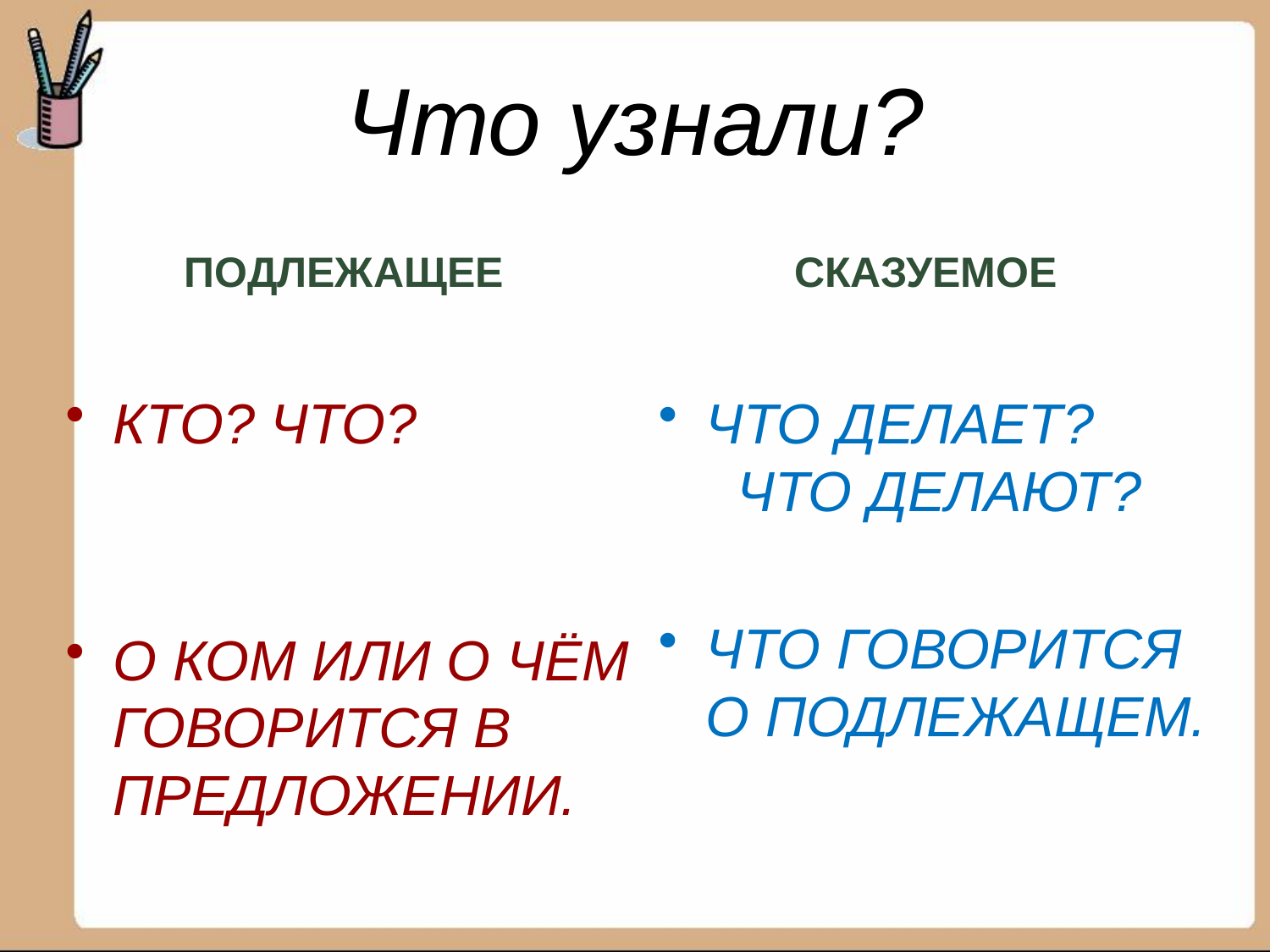

# Что узнали?
ПОДЛЕЖАЩЕЕ
СКАЗУЕМОЕ
КТО? ЧТО?

О КОМ ИЛИ О ЧЁМ ГОВОРИТСЯ В ПРЕДЛОЖЕНИИ.
ЧТО ДЕЛАЕТ?           ЧТО ДЕЛАЮТ?

ЧТО ГОВОРИТСЯ О ПОДЛЕЖАЩЕМ.